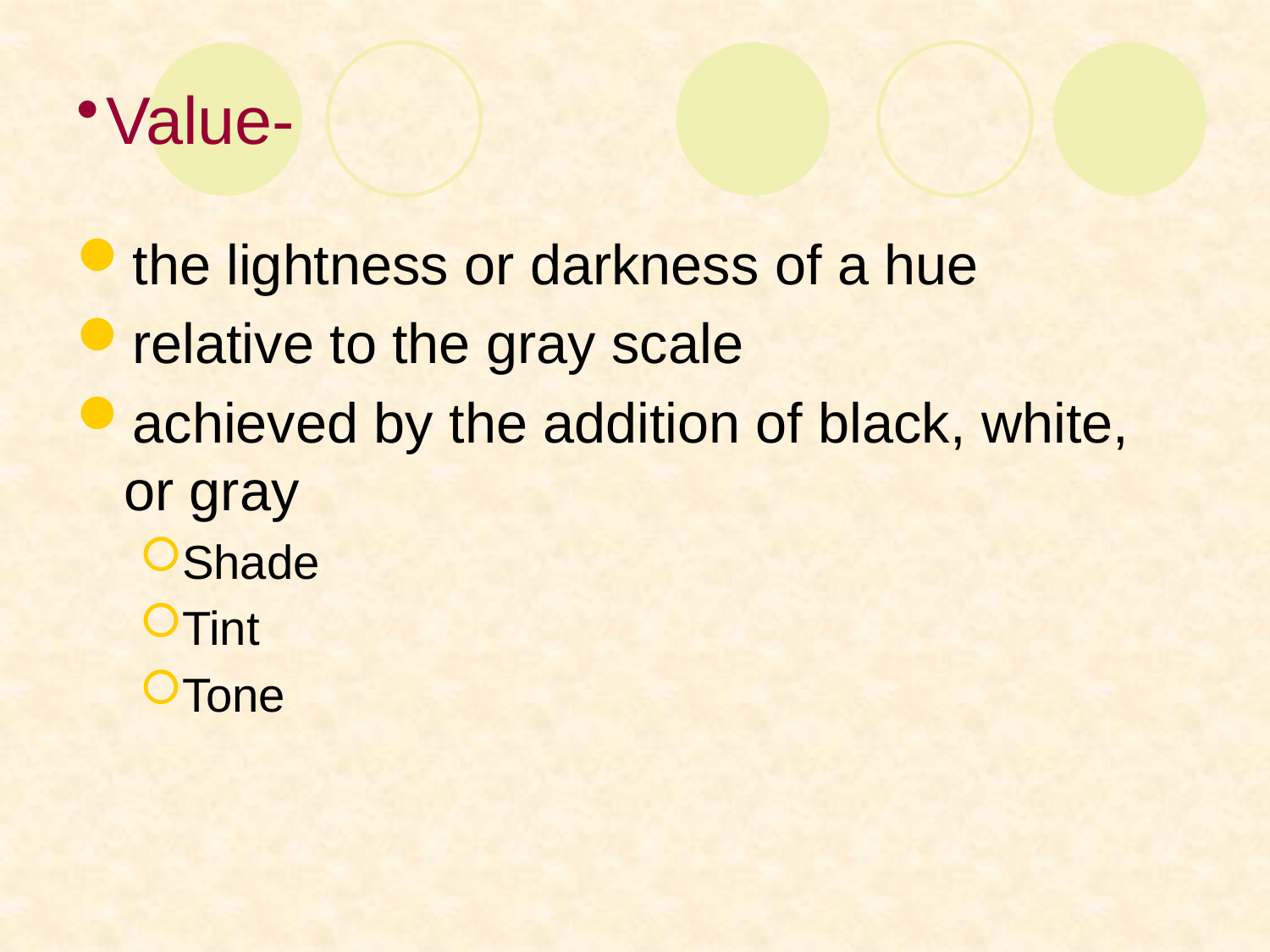

# Value-
the lightness or darkness of a hue
relative to the gray scale
achieved by the addition of black, white, or gray
Shade
Tint
Tone